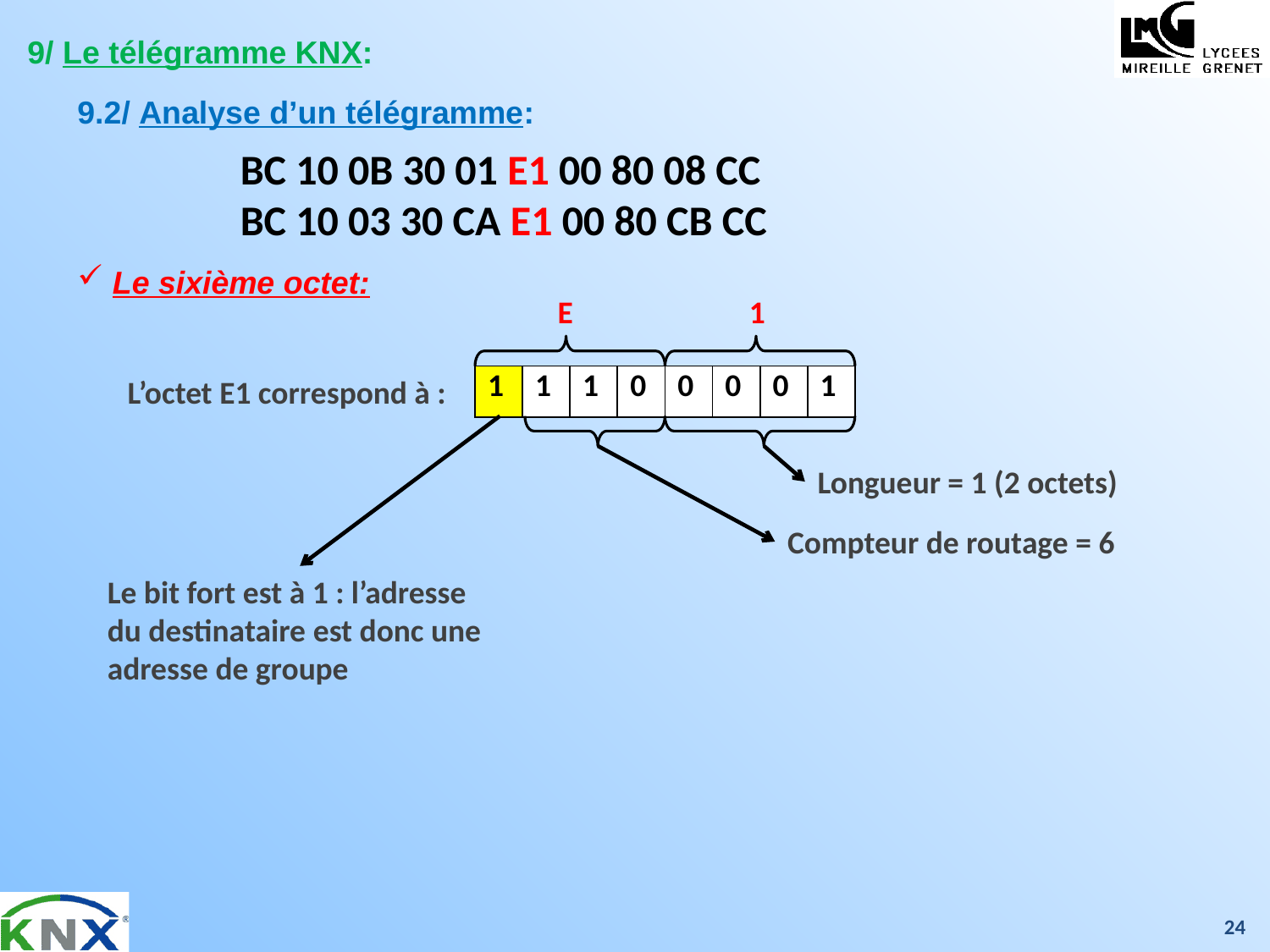

9/ Le télégramme KNX:
9.2/ Analyse d’un télégramme:
BC 10 0B 30 01 E1 00 80 08 CC
BC 10 03 30 CA E1 00 80 CB CC
 Le sixième octet:
E	         1

L’octet E1 correspond à :
| 1 | 1 | 1 | 0 | 0 | 0 | 0 | 1 |
| --- | --- | --- | --- | --- | --- | --- | --- |

Longueur = 1 (2 octets)
Compteur de routage = 6
Le bit fort est à 1 : l’adresse du destinataire est donc une adresse de groupe
24